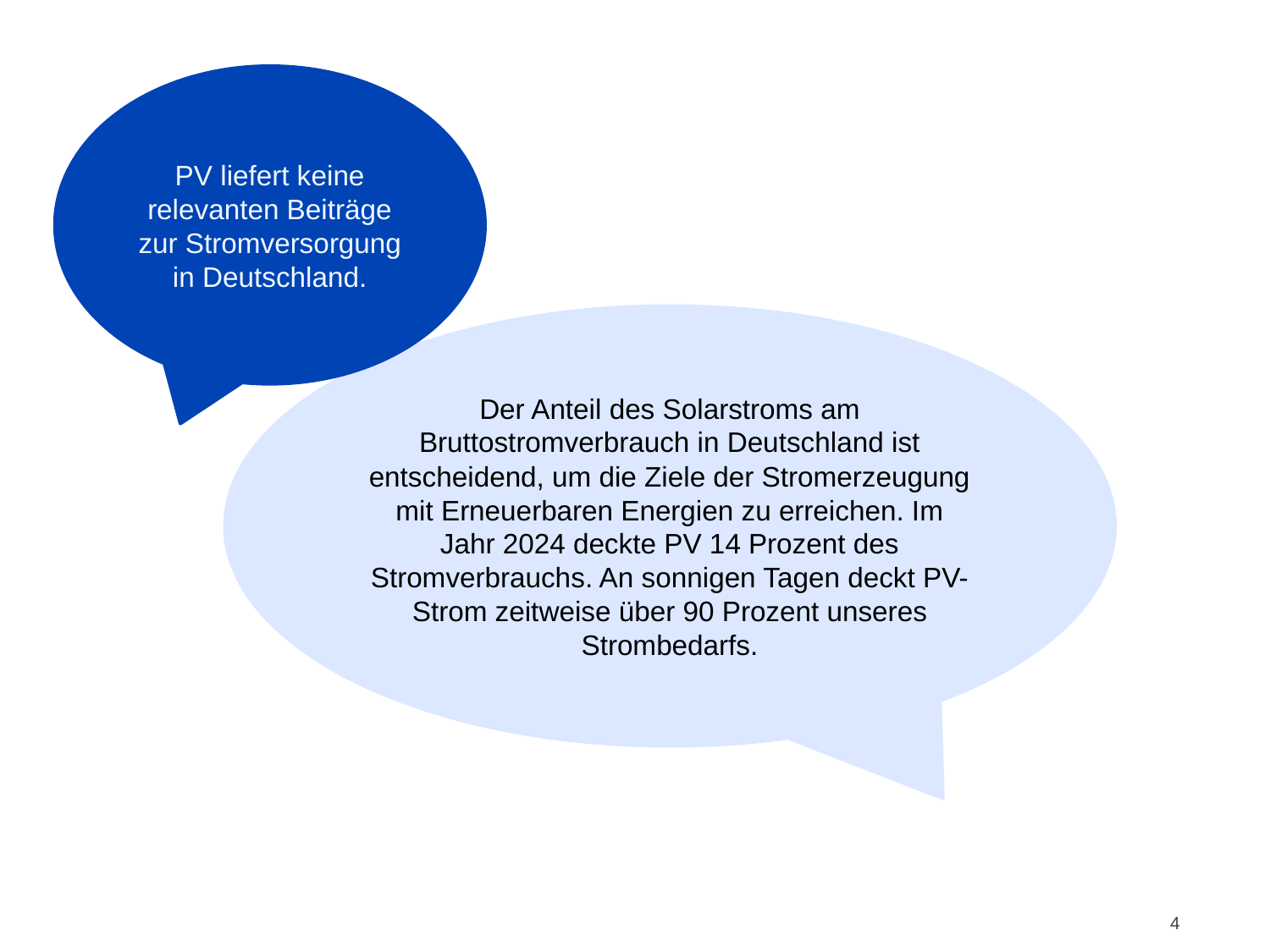

# Argumente 7
PV liefert keine relevanten Beiträge zur Stromversorgung in Deutschland.
Der Anteil des Solarstroms am Bruttostromverbrauch in Deutschland ist entscheidend, um die Ziele der Stromerzeugung mit Erneuerbaren Energien zu erreichen. Im Jahr 2024 deckte PV 14 Prozent des Stromverbrauchs. An sonnigen Tagen deckt PV-Strom zeitweise über 90 Prozent unseres Strombedarfs.